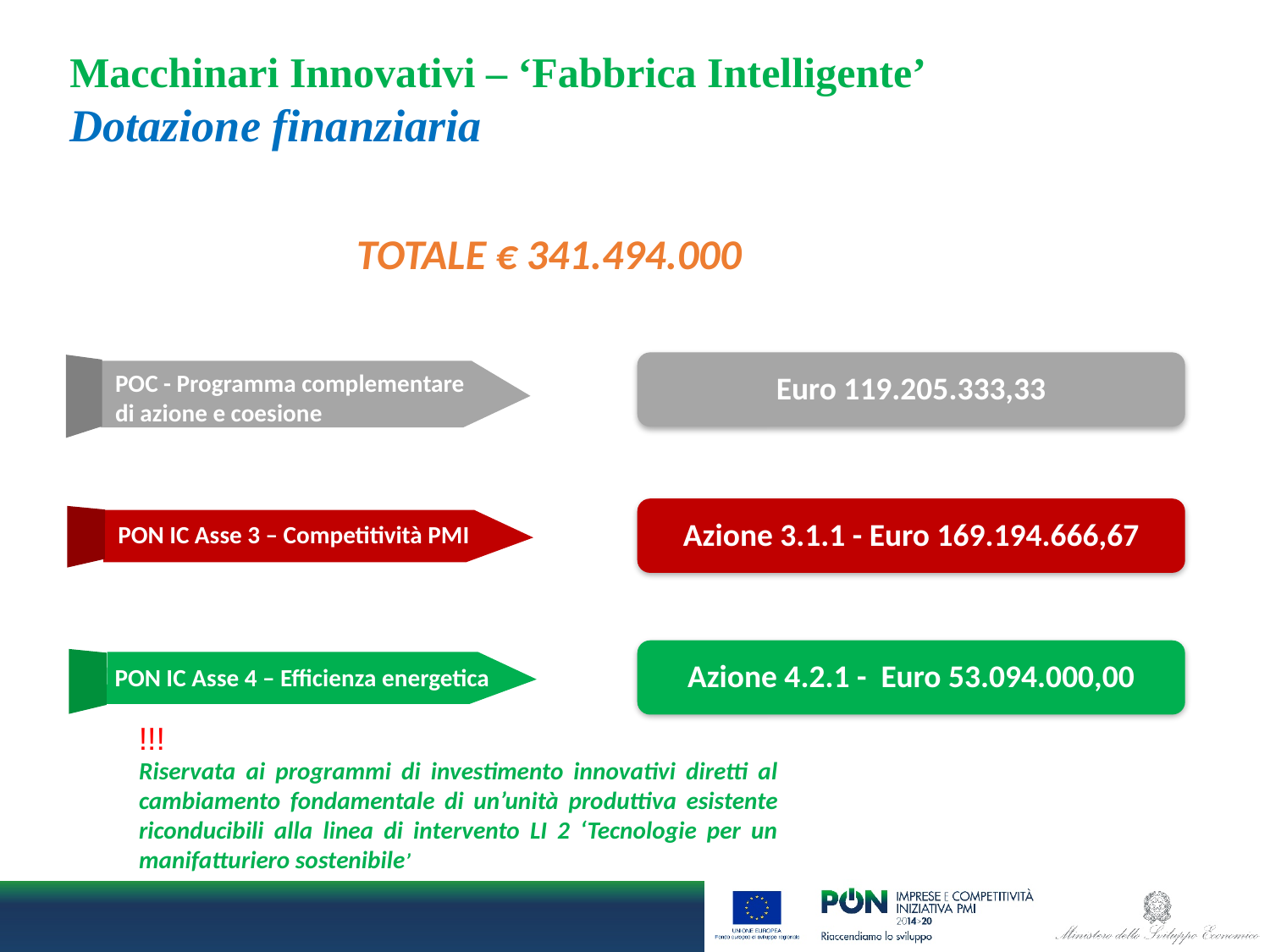

Macchinari Innovativi – ‘Fabbrica Intelligente’
Dotazione finanziaria
TOTALE € 341.494.000
Euro 119.205.333,33

POC - Programma complementare di azione e coesione
Azione 3.1.1 - Euro 169.194.666,67

PON IC Asse 3 – Competitività PMI
Azione 4.2.1 -  Euro 53.094.000,00

PON IC Asse 4 – Efficienza energetica
!!!

Riservata ai programmi di investimento innovativi diretti al cambiamento fondamentale di un’unità produttiva esistente riconducibili alla linea di intervento LI 2 ‘Tecnologie per un manifatturiero sostenibile’